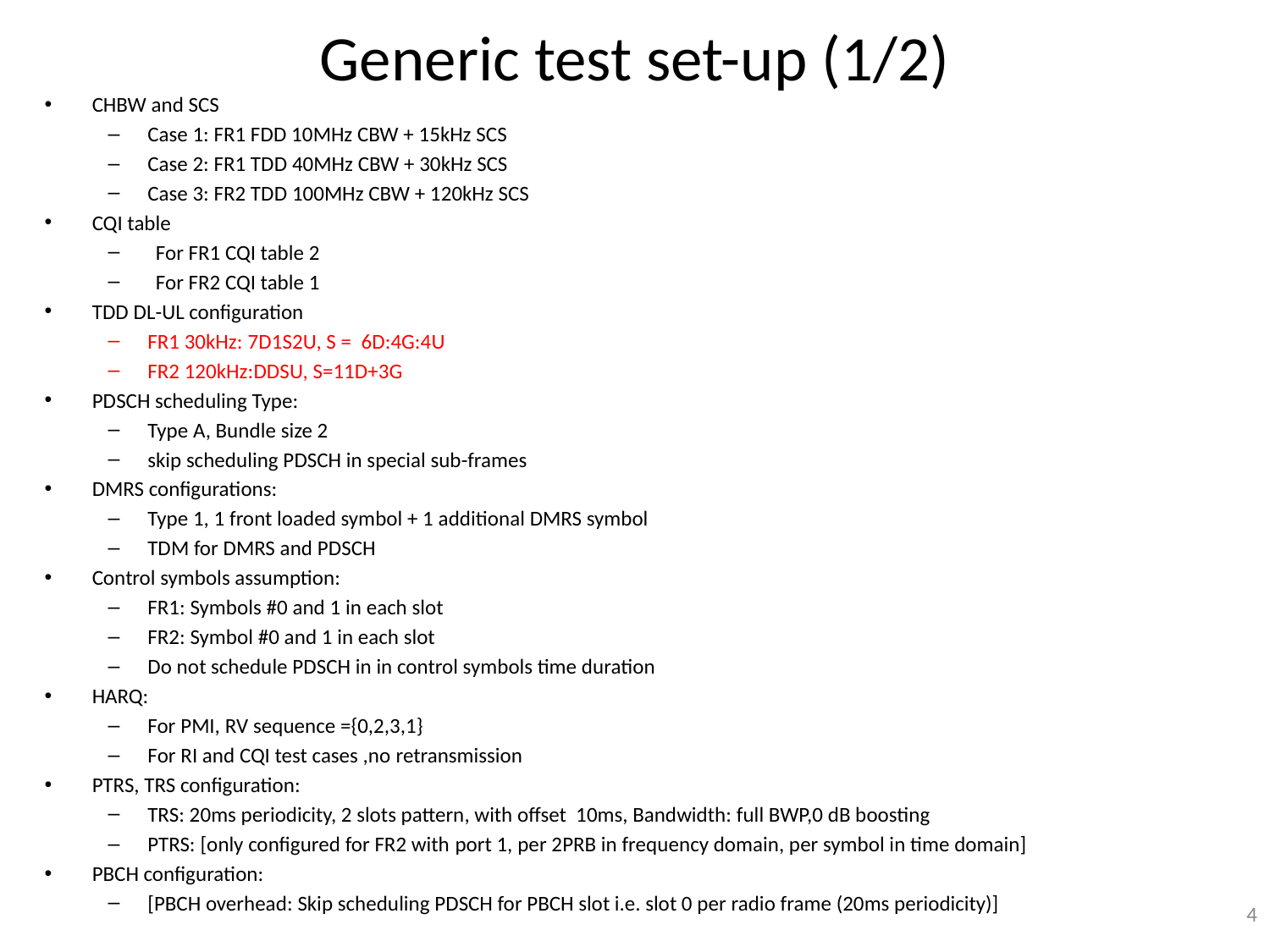

# Generic test set-up (1/2)
CHBW and SCS
Case 1: FR1 FDD 10MHz CBW + 15kHz SCS
Case 2: FR1 TDD 40MHz CBW + 30kHz SCS
Case 3: FR2 TDD 100MHz CBW + 120kHz SCS
CQI table
For FR1 CQI table 2
For FR2 CQI table 1
TDD DL-UL configuration
FR1 30kHz: 7D1S2U, S =  6D:4G:4U
FR2 120kHz:DDSU, S=11D+3G
PDSCH scheduling Type:
Type A, Bundle size 2
skip scheduling PDSCH in special sub-frames
DMRS configurations:
Type 1, 1 front loaded symbol + 1 additional DMRS symbol
TDM for DMRS and PDSCH
Control symbols assumption:
FR1: Symbols #0 and 1 in each slot
FR2: Symbol #0 and 1 in each slot
Do not schedule PDSCH in in control symbols time duration
HARQ:
For PMI, RV sequence ={0,2,3,1}
For RI and CQI test cases ,no retransmission
PTRS, TRS configuration:
TRS: 20ms periodicity, 2 slots pattern, with offset  10ms, Bandwidth: full BWP,0 dB boosting
PTRS: [only configured for FR2 with port 1, per 2PRB in frequency domain, per symbol in time domain]
PBCH configuration:
[PBCH overhead: Skip scheduling PDSCH for PBCH slot i.e. slot 0 per radio frame (20ms periodicity)]

4